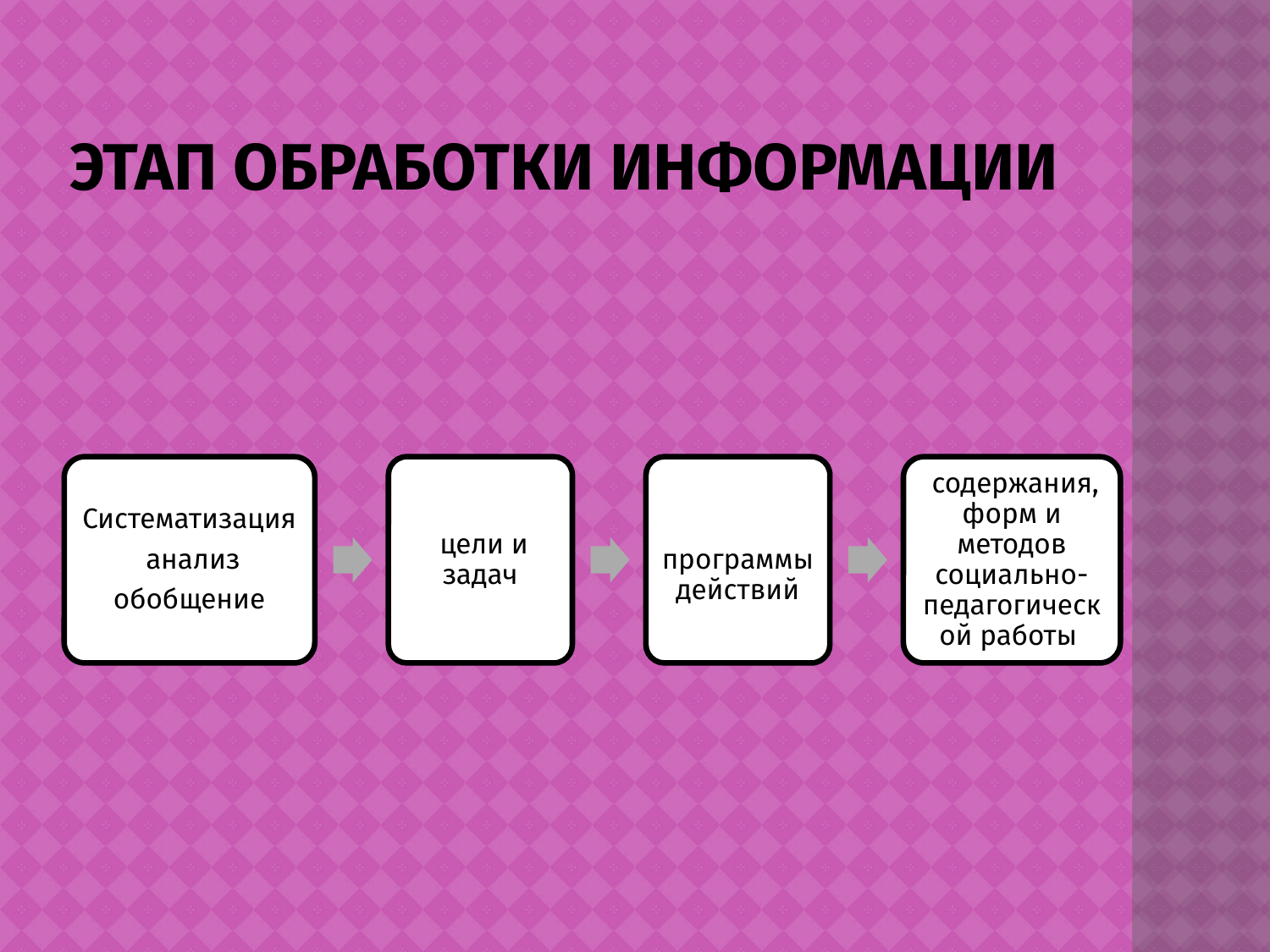

# Этап обработки информации
Систематизация
  анализ
 обобщение

 цели и задач

 программы действий

 содержания, форм и методов социально-педагогической работы